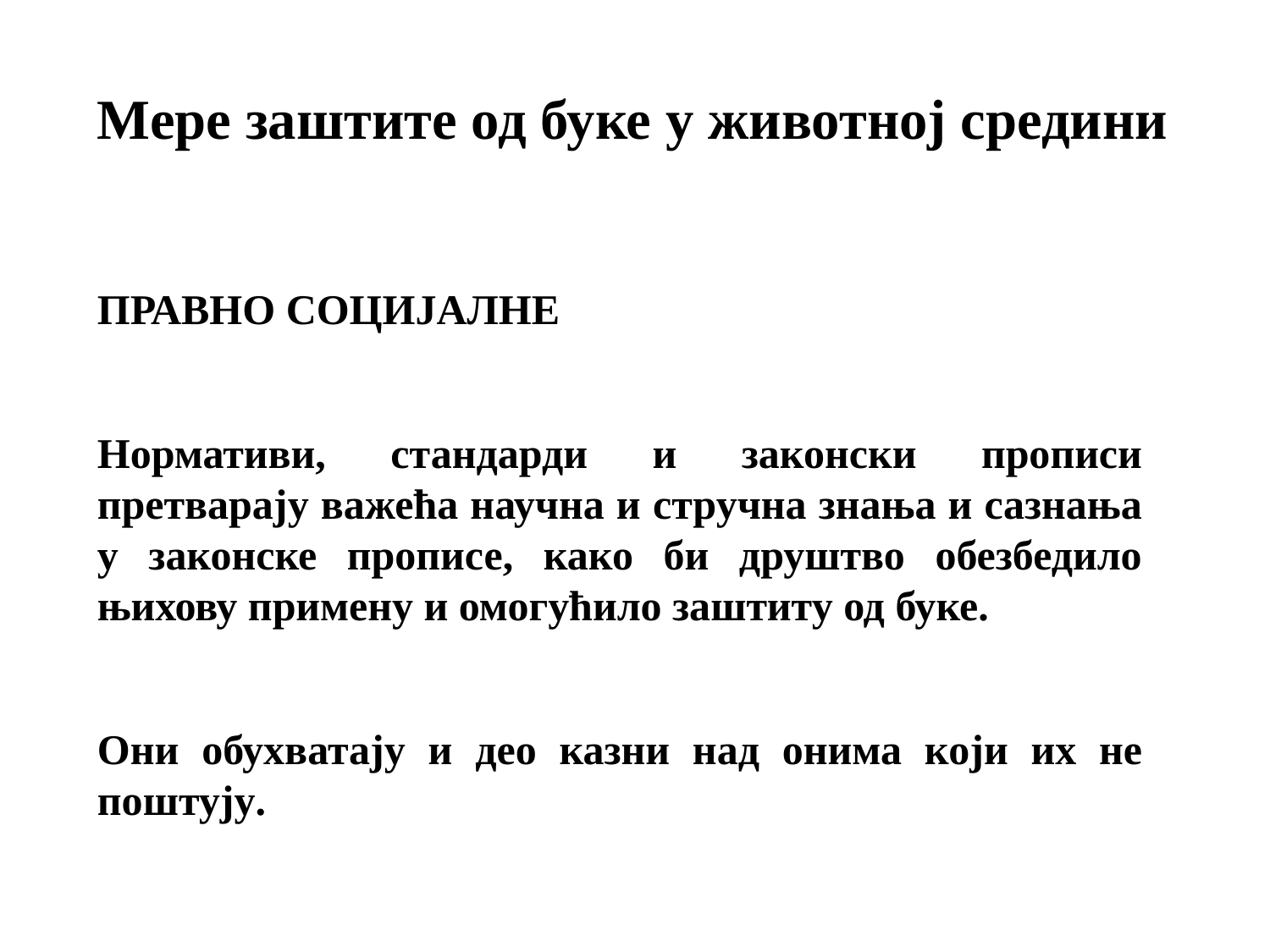

Мере заштите од буке у животној средини
ПРАВНО СОЦИЈАЛНЕ

Нормативи, стандарди и законски прописи претварају важећа научна и стручна знања и сазнања у законске прописе, како би друштво обезбедило њихову примену и омогућило заштиту од буке.

Они обухватају и део казни над онима који их не поштују.